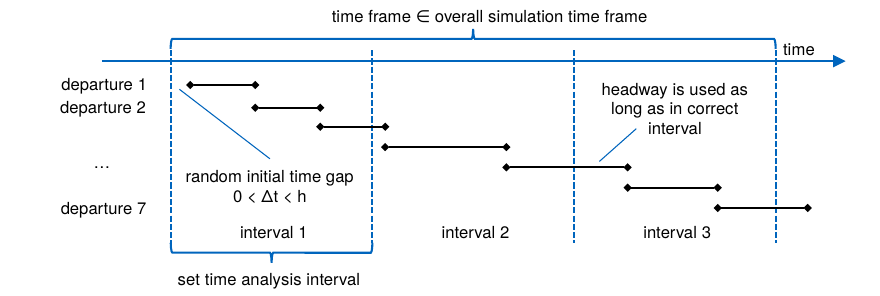

time frame ∈ overall simulation time frame
time
departure 1
headway is used as long as in correct interval
departure 2
…

random initial time gap
0 < Δt < h
departure 7
interval 1
interval 2
interval 3
set time analysis interval